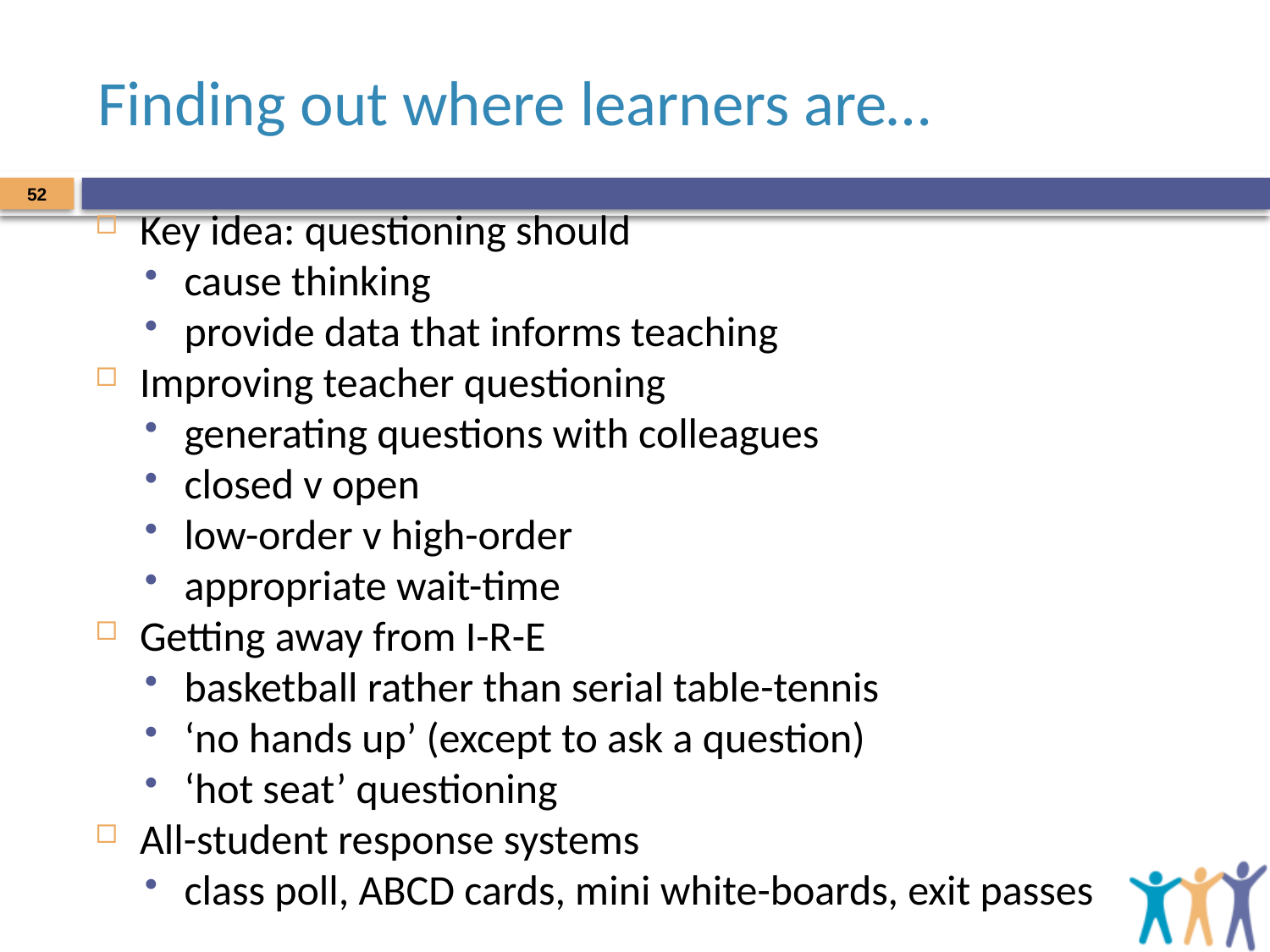

# Finding out where learners are…
52
Key idea: questioning should
cause thinking
provide data that informs teaching
Improving teacher questioning
generating questions with colleagues
closed v open
low-order v high-order
appropriate wait-time
Getting away from I-R-E
basketball rather than serial table-tennis
‘no hands up’ (except to ask a question)
‘hot seat’ questioning
All-student response systems
class poll, ABCD cards, mini white-boards, exit passes